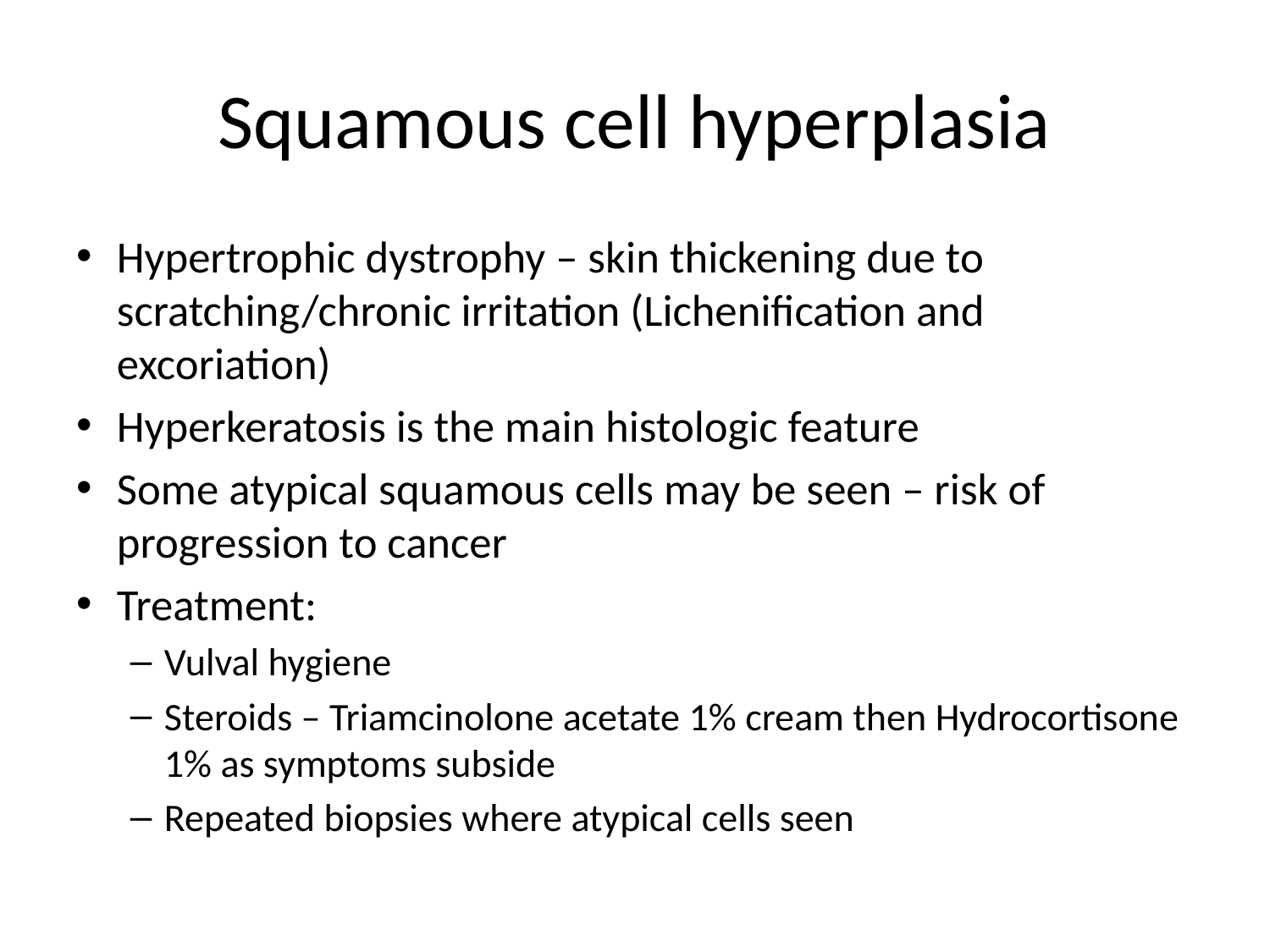

# Squamous cell hyperplasia
Hypertrophic dystrophy – skin thickening due to scratching/chronic irritation (Lichenification and excoriation)
Hyperkeratosis is the main histologic feature
Some atypical squamous cells may be seen – risk of progression to cancer
Treatment:
Vulval hygiene
Steroids – Triamcinolone acetate 1% cream then Hydrocortisone 1% as symptoms subside
Repeated biopsies where atypical cells seen